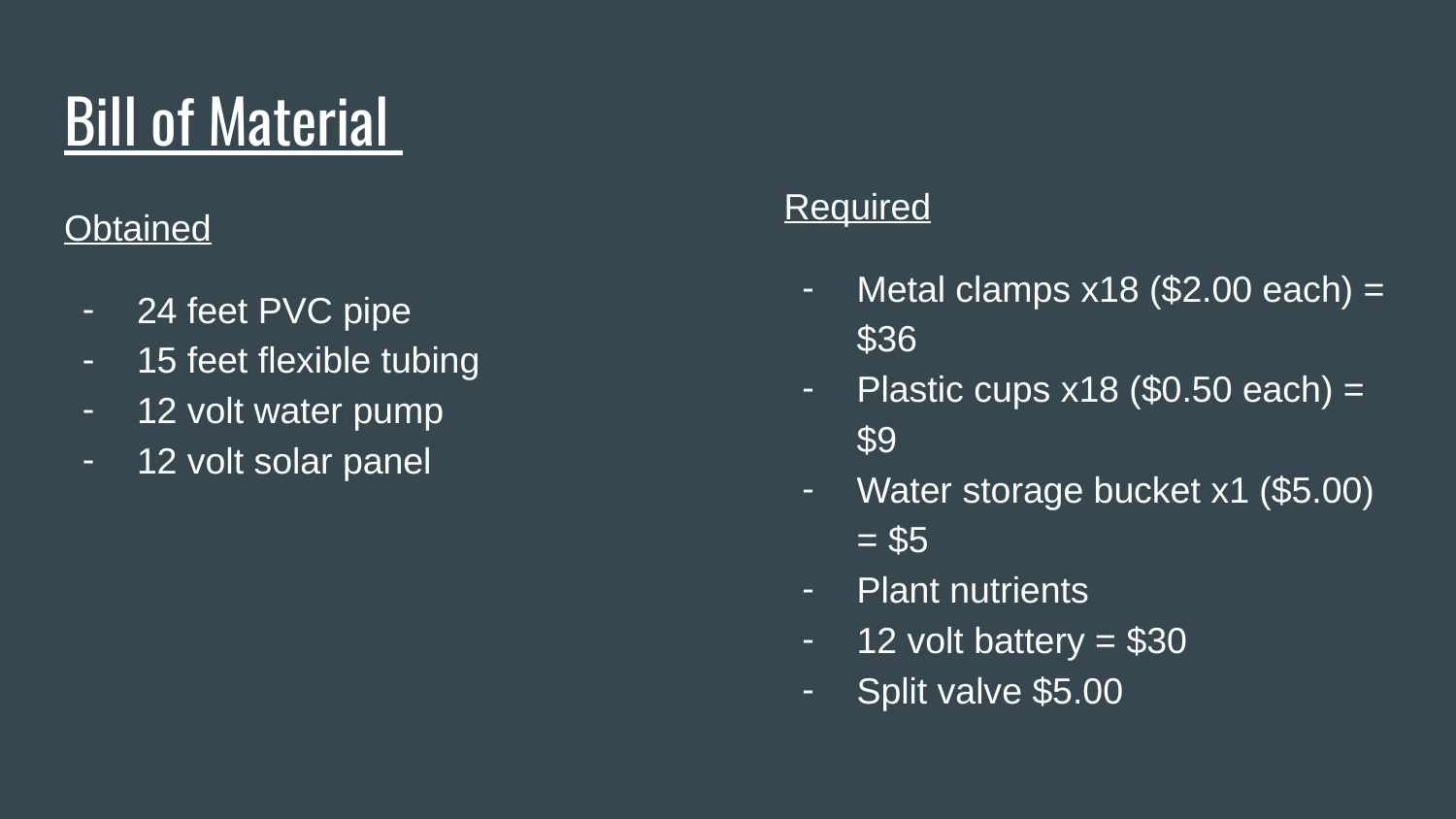

# Bill of Material
Required
Metal clamps x18 ($2.00 each) = $36
Plastic cups x18 ($0.50 each) = $9
Water storage bucket x1 ($5.00) = $5
Plant nutrients
12 volt battery = $30
Split valve $5.00
Obtained
24 feet PVC pipe
15 feet flexible tubing
12 volt water pump
12 volt solar panel